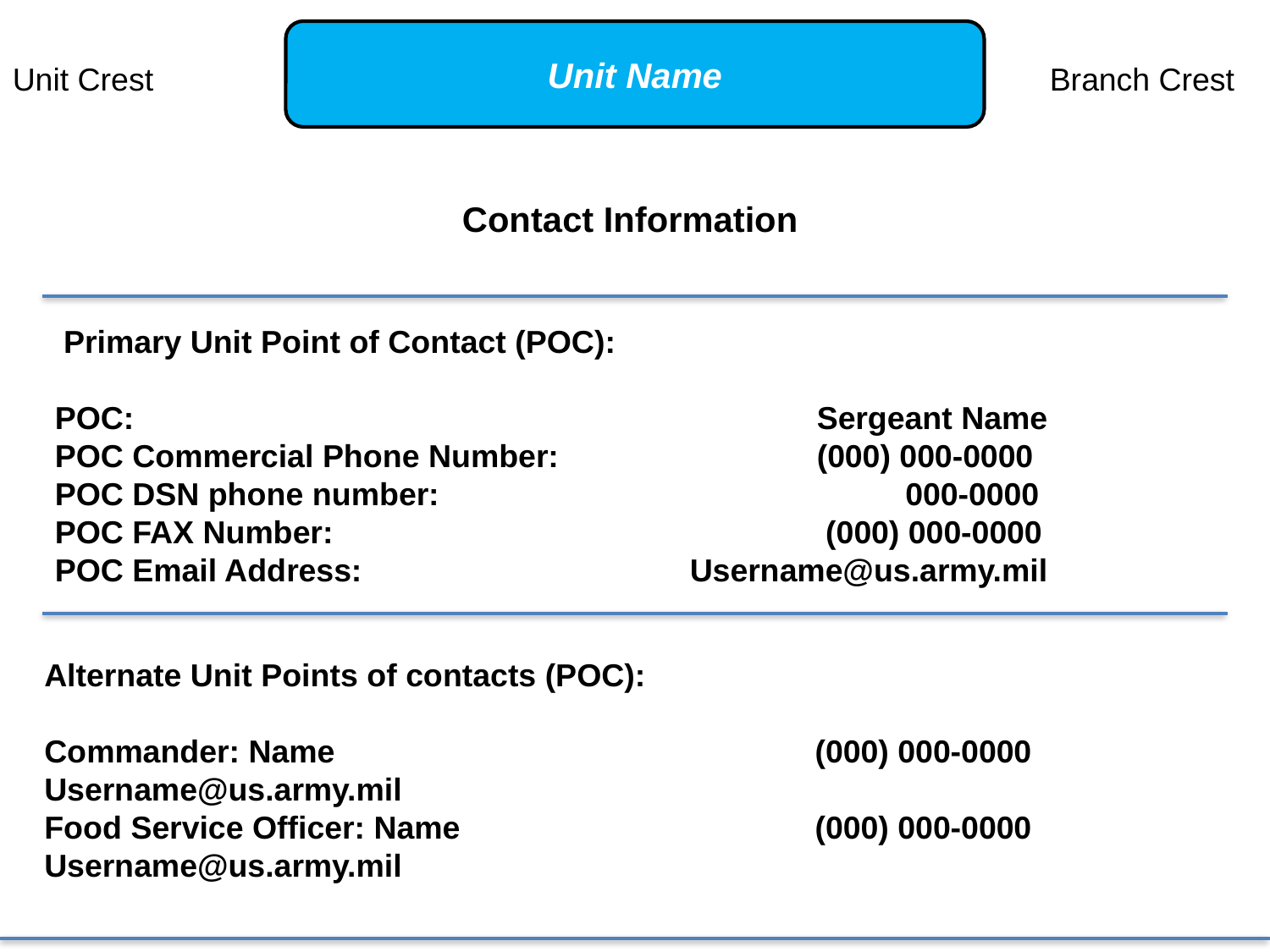

Unit Name
Unit Crest
Branch Crest
Contact Information

 Primary Unit Point of Contact (POC):

POC: 						Sergeant Name
POC Commercial Phone Number: 		(000) 000-0000
POC DSN phone number: 			          000-0000
POC FAX Number: 				 (000) 000-0000
POC Email Address: 			Username@us.army.mil

Alternate Unit Points of contacts (POC):

Commander: Name				 (000) 000-0000
Username@us.army.mil
Food Service Officer: Name			 (000) 000-0000
Username@us.army.mil